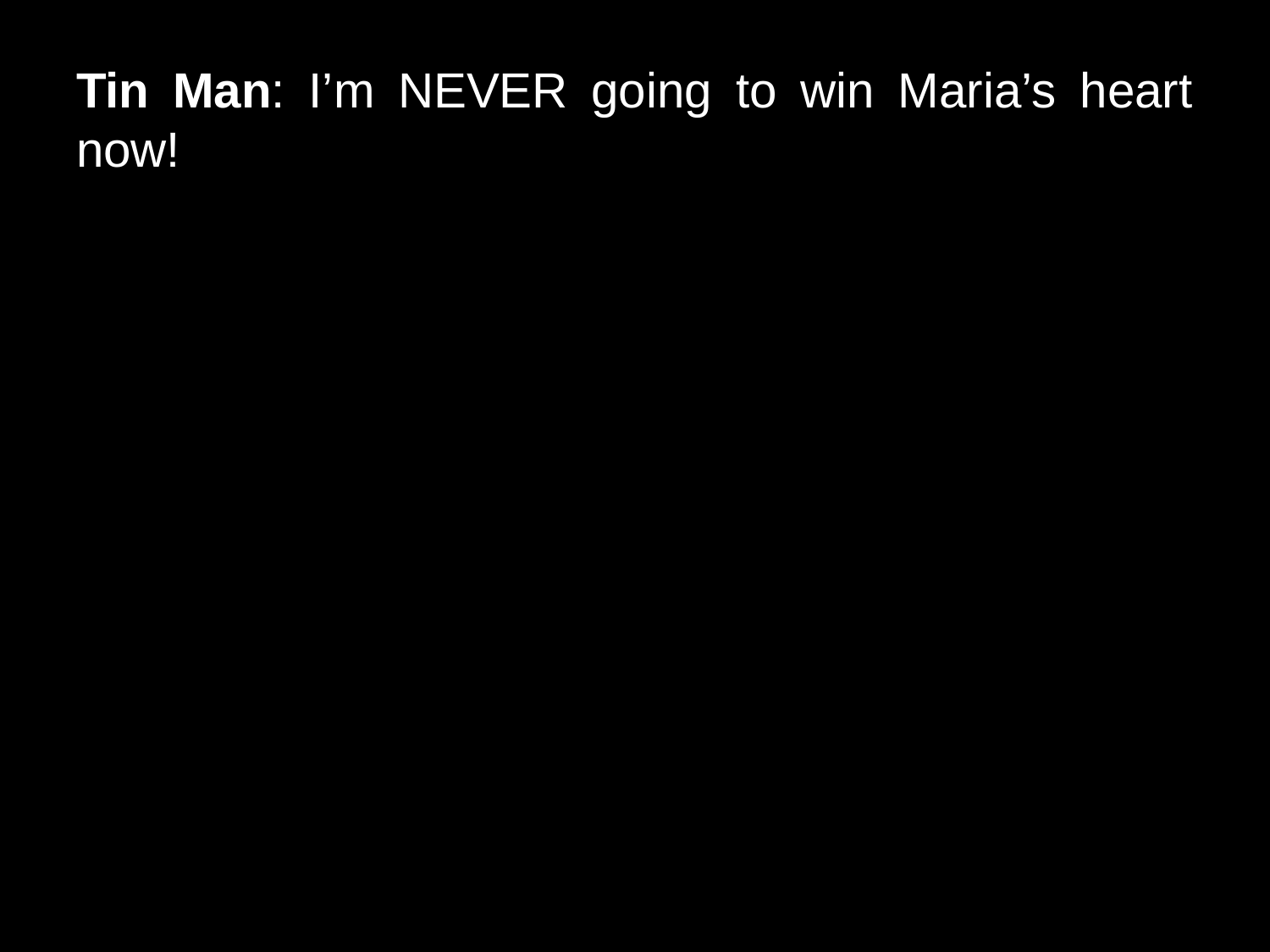

# Tin Man: I’m NEVER going to win Maria’s heart now!